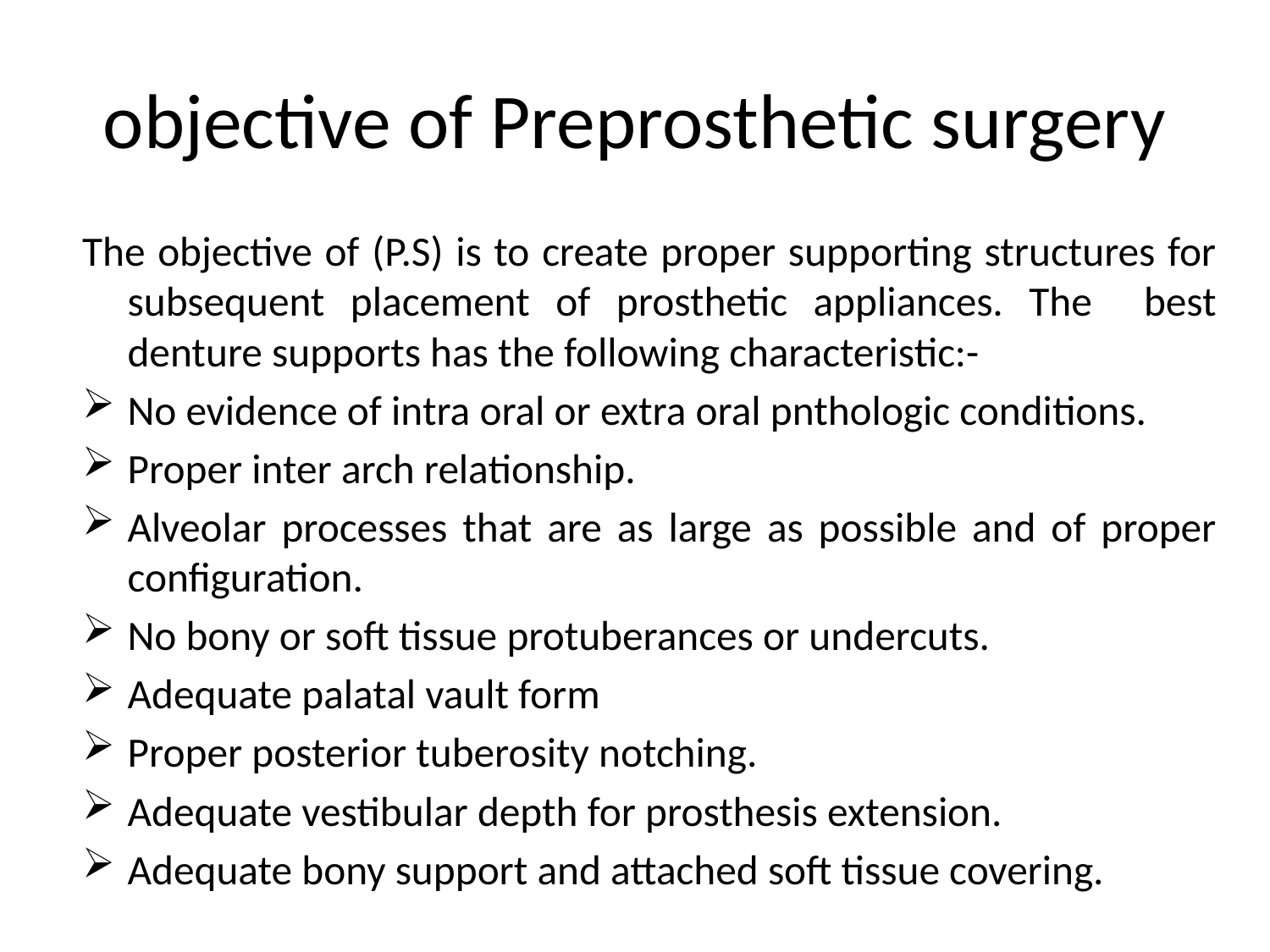

# objective of Preprosthetic surgery
The objective of (P.S) is to create proper supporting structures for subsequent placement of prosthetic appliances. The  best denture supports has the following characteristic:-
No evidence of intra oral or extra oral pnthologic conditions.
Proper inter arch relationship.
Alveolar processes that are as large as possible and of proper configuration.
No bony or soft tissue protuberances or undercuts.
Adequate palatal vault form
Proper posterior tuberosity notching.
Adequate vestibular depth for prosthesis extension.
Adequate bony support and attached soft tissue covering.